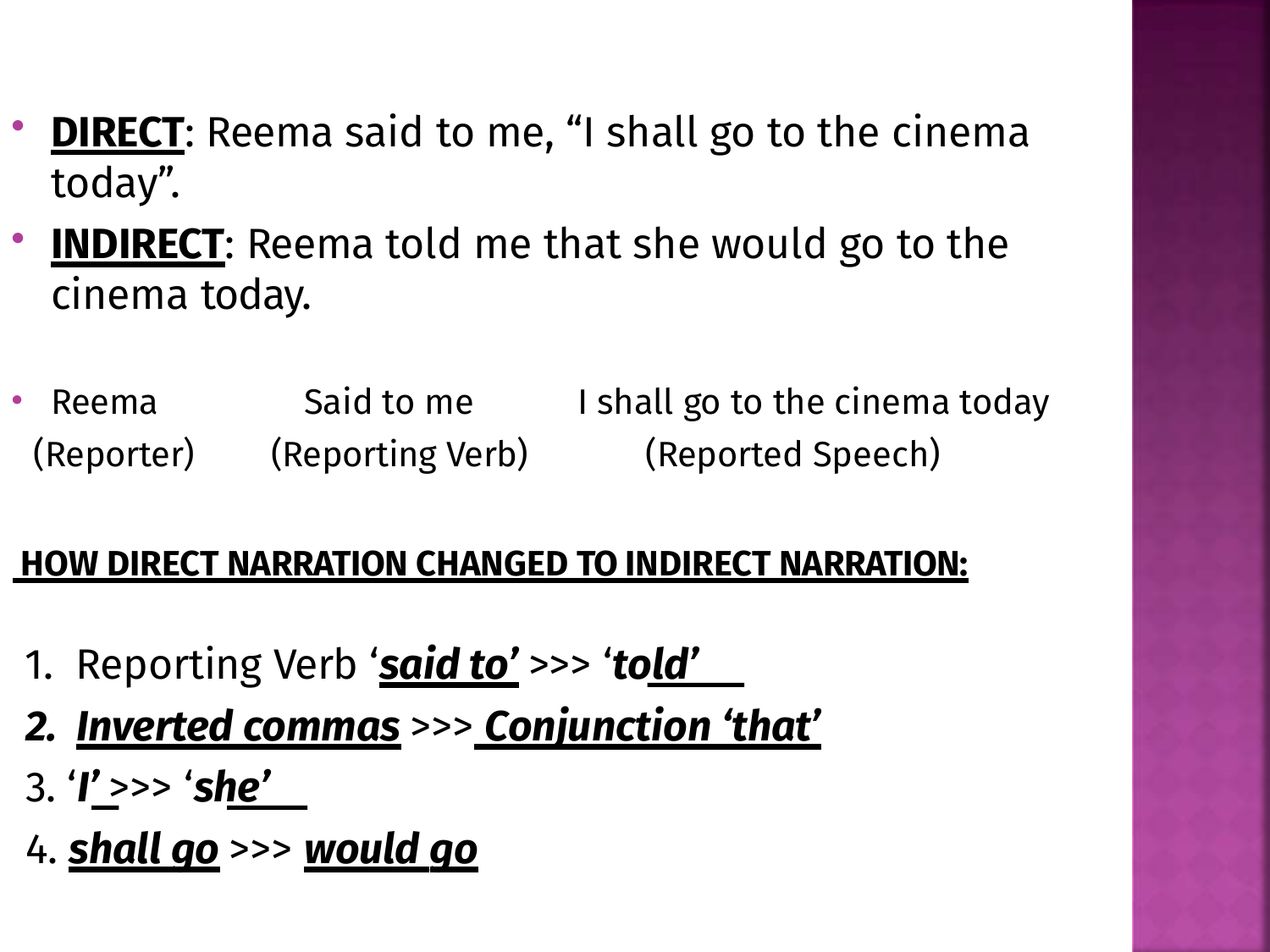

DIRECT: Reema said to me, “I shall go to the cinema
today”.
INDIRECT: Reema told me that she would go to the  cinema today.
| Reema | Said to me | I shall go to the cinema today |
| --- | --- | --- |
| (Reporter) | (Reporting Verb) | (Reported Speech) |
 HOW DIRECT NARRATION CHANGED TO INDIRECT NARRATION:

Reporting Verb ‘said to’ >>> ‘told’
Inverted commas >>> Conjunction ‘that’
3. ‘I’ >>> ‘she’
4. shall go >>> would go